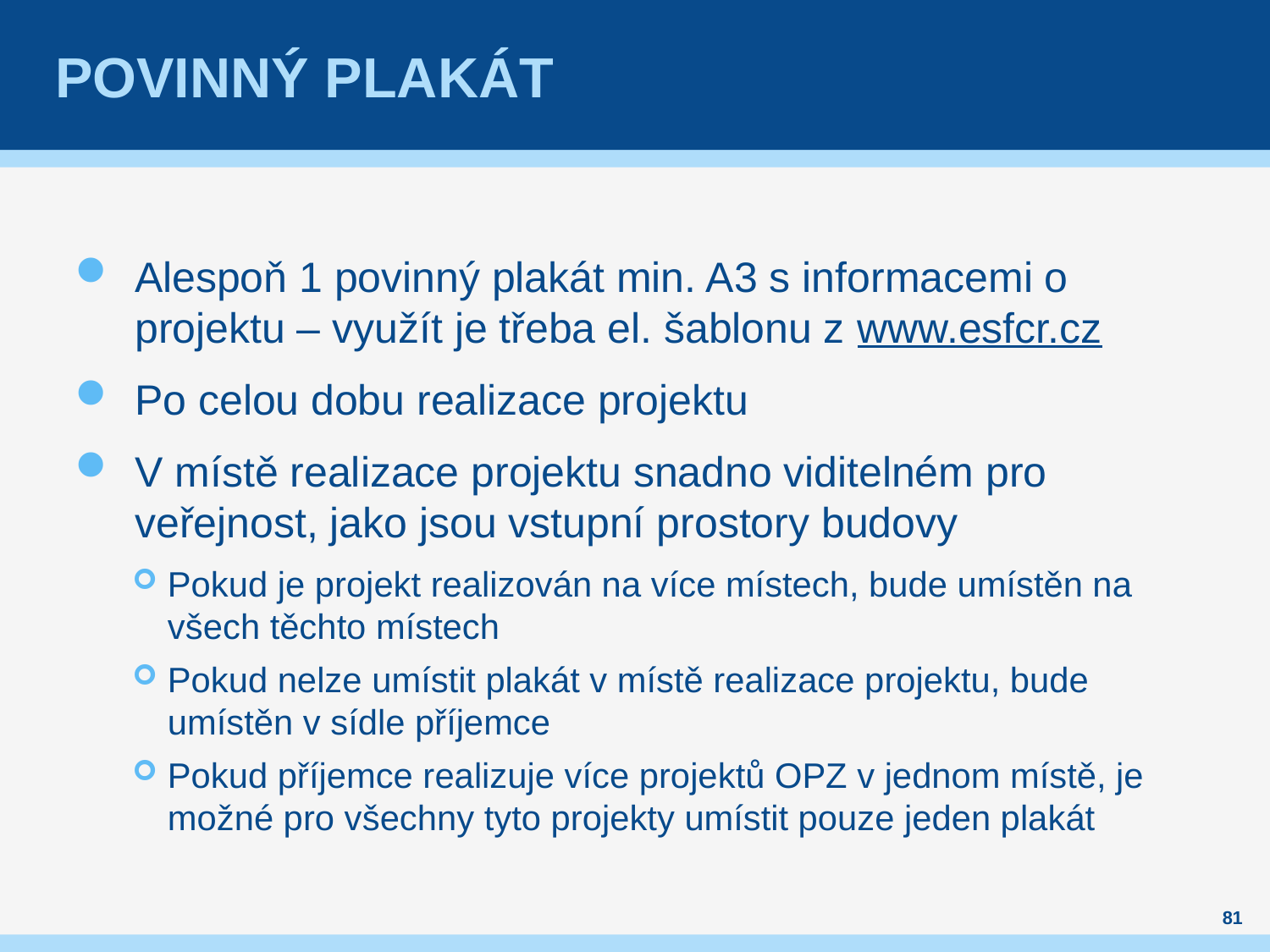

# Povinný plakát
Alespoň 1 povinný plakát min. A3 s informacemi o projektu – využít je třeba el. šablonu z www.esfcr.cz
Po celou dobu realizace projektu
V místě realizace projektu snadno viditelném pro veřejnost, jako jsou vstupní prostory budovy
Pokud je projekt realizován na více místech, bude umístěn na všech těchto místech
Pokud nelze umístit plakát v místě realizace projektu, bude umístěn v sídle příjemce
Pokud příjemce realizuje více projektů OPZ v jednom místě, je možné pro všechny tyto projekty umístit pouze jeden plakát
81